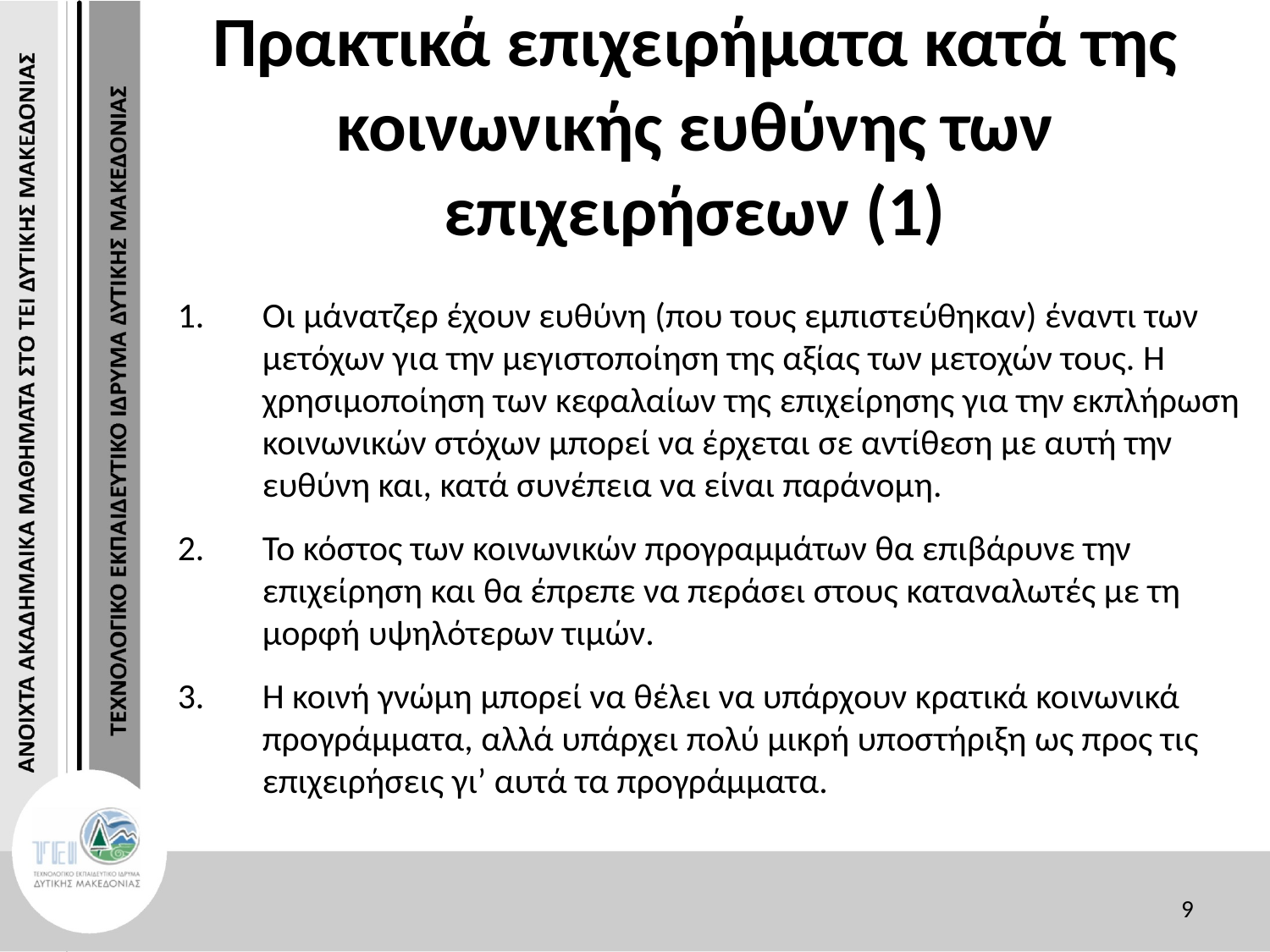

# Πρακτικά επιχειρήματα κατά της κοινωνικής ευθύνης των επιχειρήσεων (1)
Οι μάνατζερ έχουν ευθύνη (που τους εμπιστεύθηκαν) έναντι των μετόχων για την μεγιστοποίηση της αξίας των μετοχών τους. Η χρησιμοποίηση των κεφαλαίων της επιχείρησης για την εκπλήρωση κοινωνικών στόχων μπορεί να έρχεται σε αντίθεση με αυτή την ευθύνη και, κατά συνέπεια να είναι παράνομη.
Το κόστος των κοινωνικών προγραμμάτων θα επιβάρυνε την επιχείρηση και θα έπρεπε να περάσει στους καταναλωτές με τη μορφή υψηλότερων τιμών.
Η κοινή γνώμη μπορεί να θέλει να υπάρχουν κρατικά κοινωνικά προγράμματα, αλλά υπάρχει πολύ μικρή υποστήριξη ως προς τις επιχειρήσεις γι’ αυτά τα προγράμματα.
9